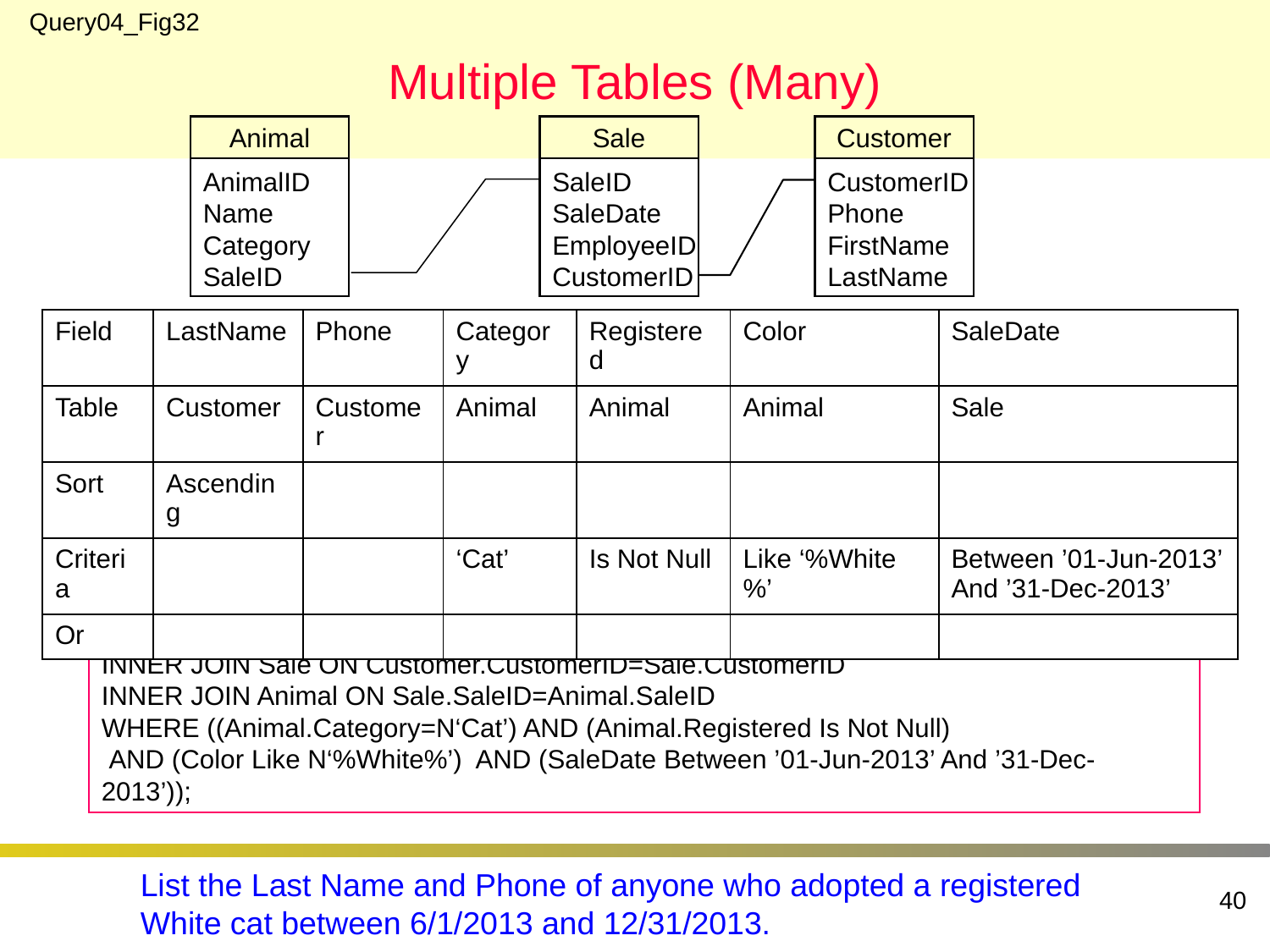

# Multiple Tables (Many)
Query04_Fig32
Animal
Sale
Customer
AnimalID
Name
Category
SaleID
SaleID
SaleDate
EmployeeID
CustomerID
CustomerID
Phone
FirstName
LastName

| Field | LastName | Phone | Category | Registered | Color | SaleDate |
| --- | --- | --- | --- | --- | --- | --- |
| Table | Customer | Customer | Animal | Animal | Animal | Sale |
| Sort | Ascending |  |  |  |  |  |
| Criteria |  |  | ‘Cat’ | Is Not Null | Like ‘%White%’ | Between ’01-Jun-2013’ And ’31-Dec-2013’ |
| Or |  |  |  |  |  |  |
SELECT Customer.LastName, Customer.Phone
FROM Customer
INNER JOIN Sale ON Customer.CustomerID=Sale.CustomerID
INNER JOIN Animal ON Sale.SaleID=Animal.SaleID
WHERE ((Animal.Category=N‘Cat’) AND (Animal.Registered Is Not Null)
 AND (Color Like N‘%White%’)  AND (SaleDate Between ’01-Jun-2013’ And ’31-Dec-2013’));
List the Last Name and Phone of anyone who adopted a registered White cat between 6/1/2013 and 12/31/2013.
40